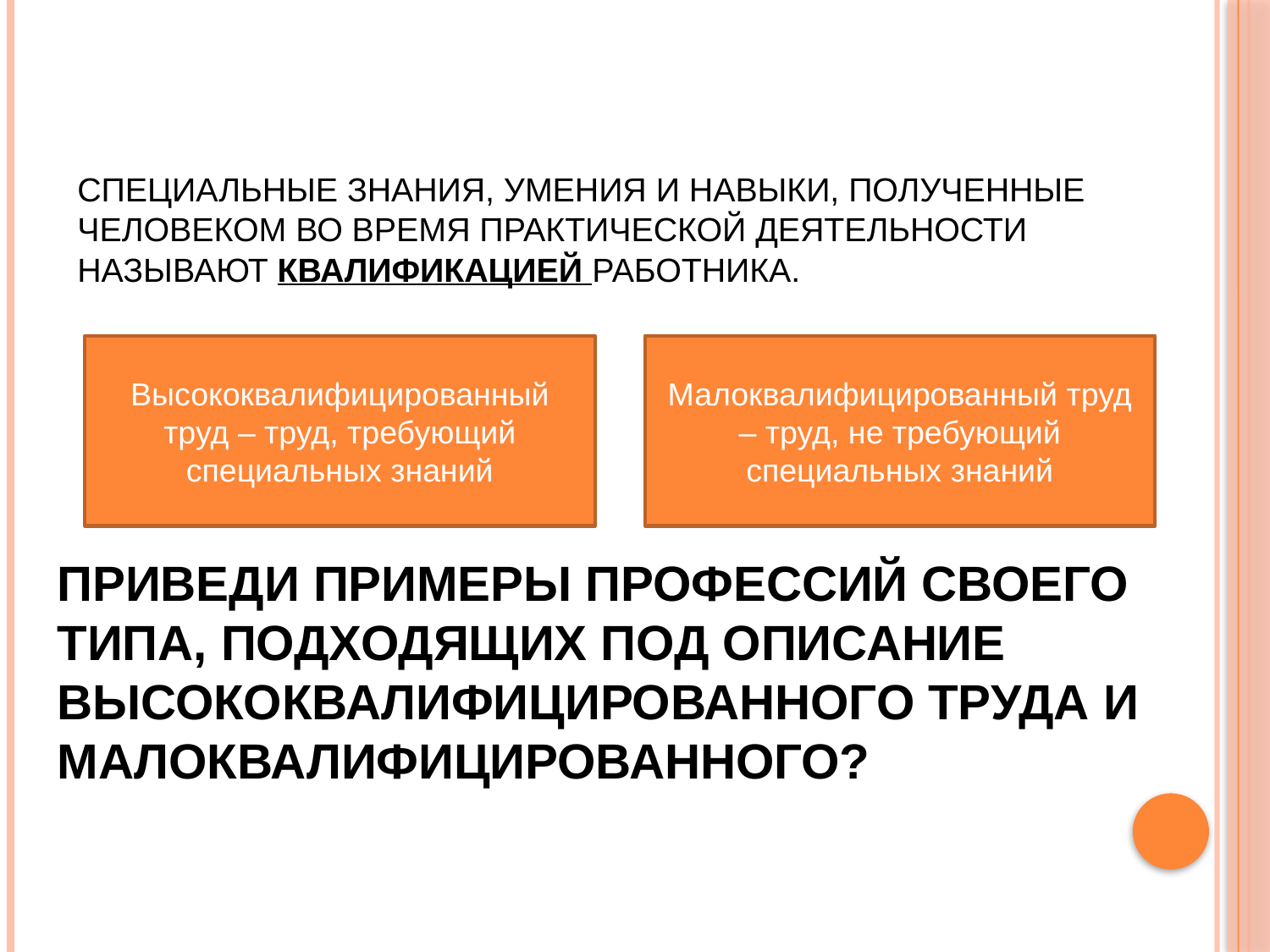

# Специальные знания, умения и навыки, полученные человеком во время практической деятельности называют квалификацией работника.
Высококвалифицированный труд – труд, требующий специальных знаний
Малоквалифицированный труд – труд, не требующий специальных знаний
ПРИВЕДИ ПРИМЕРЫ ПРОФЕССИЙ СВОЕГО ТИПА, ПОДХОДЯЩИХ ПОД ОПИСАНИЕ ВЫСОКОКВАЛИФИЦИРОВАННОГО ТРУДА И МАЛОКВАЛИФИЦИРОВАННОГО?